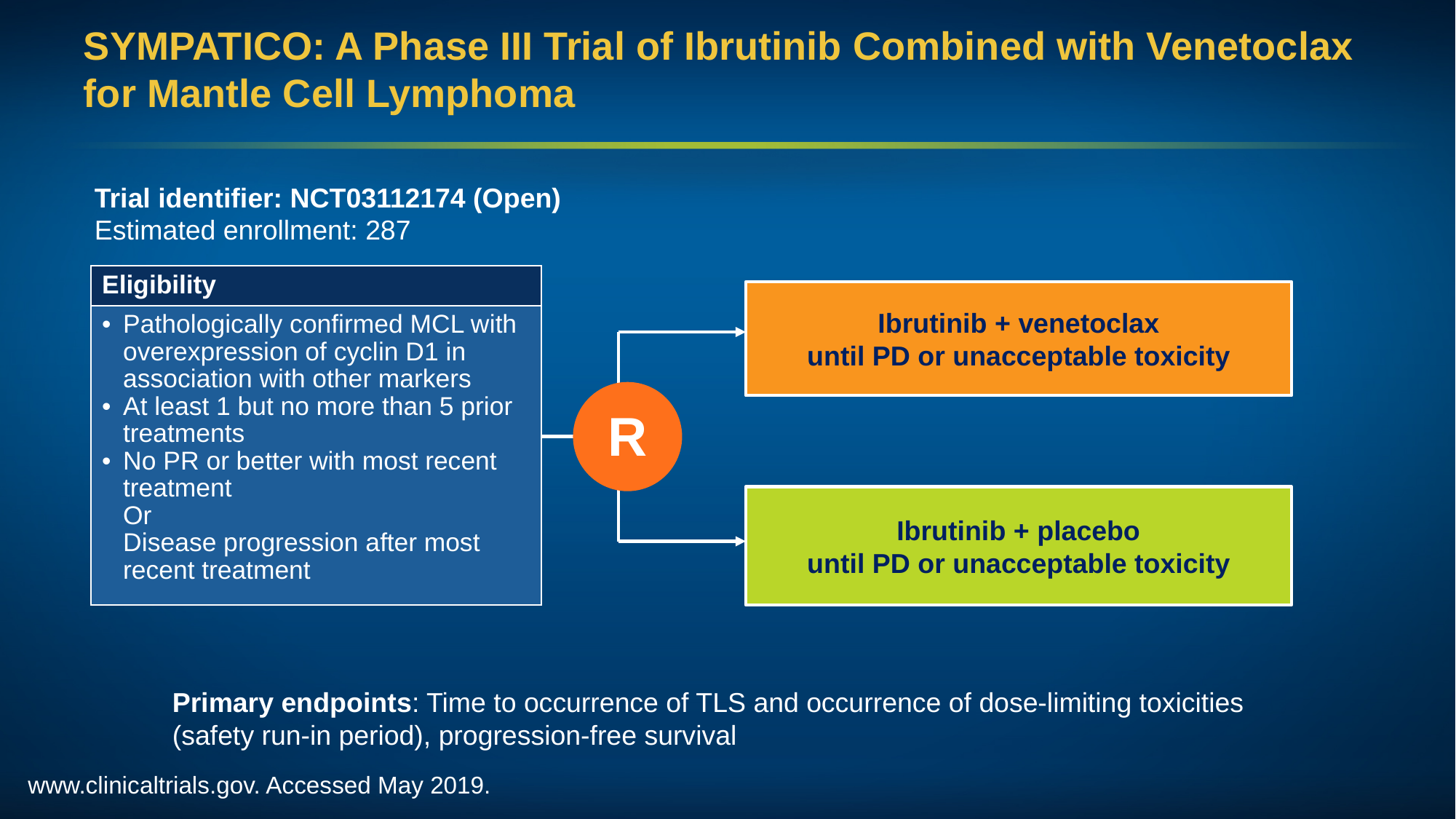

# SYMPATICO: A Phase III Trial of Ibrutinib Combined with Venetoclax for Mantle Cell Lymphoma
Trial identifier: NCT03112174 (Open)
Estimated enrollment: 287
| Eligibility |
| --- |
| Pathologically confirmed MCL with overexpression of cyclin D1 in association with other markers At least 1 but no more than 5 prior treatments No PR or better with most recent treatment Or Disease progression after most recent treatment |
Ibrutinib + venetoclax
until PD or unacceptable toxicity

R
Ibrutinib + placebo
until PD or unacceptable toxicity
Primary endpoints: Time to occurrence of TLS and occurrence of dose-limiting toxicities (safety run-in period), progression-free survival
www.clinicaltrials.gov. Accessed May 2019.